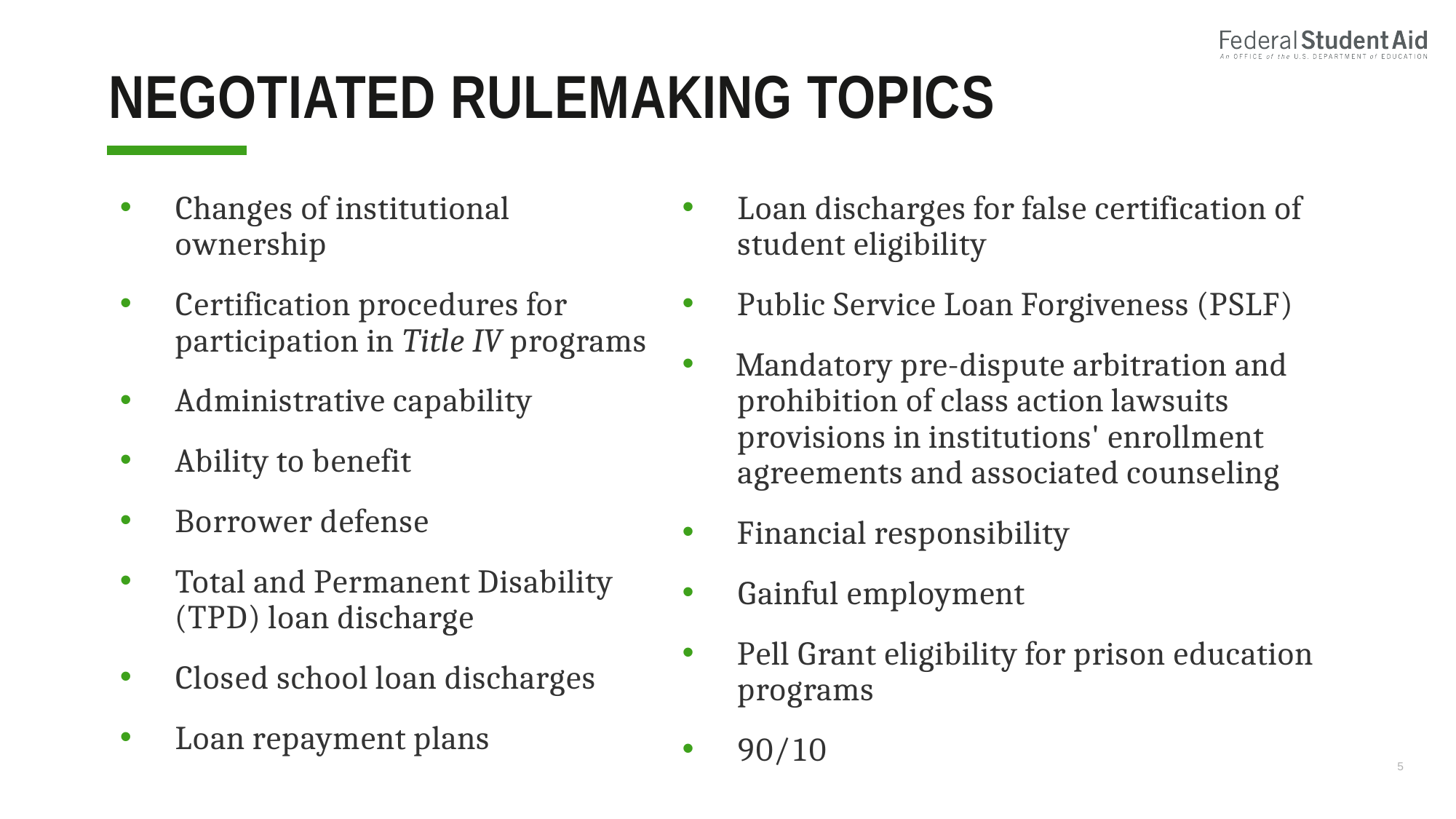

# Negotiated rulemaking topics
Changes of institutional ownership
Certification procedures for participation in Title IV programs
Administrative capability
Ability to benefit
Borrower defense
Total and Permanent Disability (TPD) loan discharge
Closed school loan discharges
Loan repayment plans

Loan discharges for false certification of student eligibility
Public Service Loan Forgiveness (PSLF)
Mandatory pre-dispute arbitration and prohibition of class action lawsuits provisions in institutions' enrollment agreements and associated counseling
Financial responsibility
Gainful employment
Pell Grant eligibility for prison education programs
90/10

5